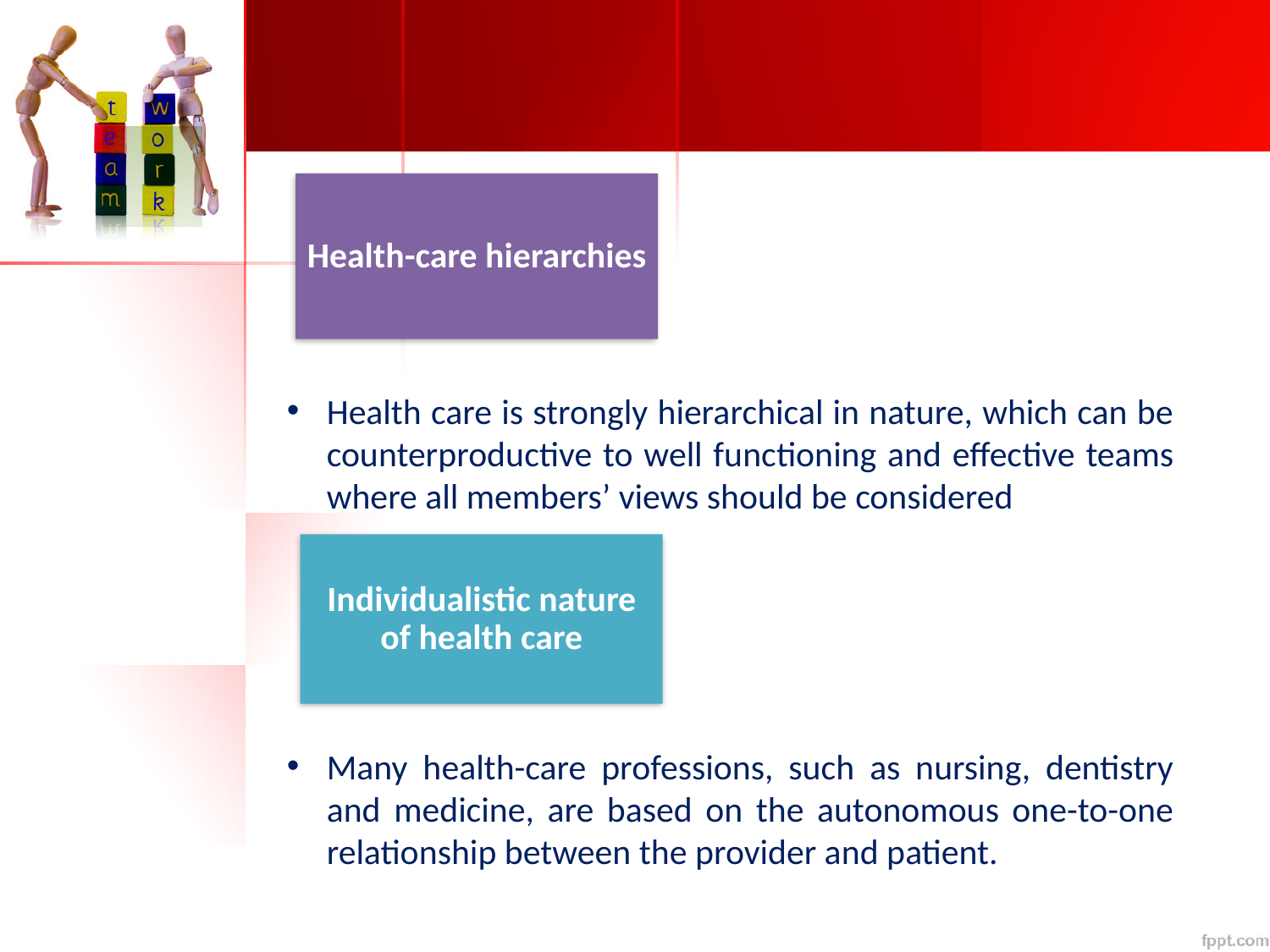

Health-care hierarchies

Health care is strongly hierarchical in nature, which can be counterproductive to well functioning and effective teams where all members’ views should be considered

Many health-care professions, such as nursing, dentistry and medicine, are based on the autonomous one-to-one relationship between the provider and patient.

Individualistic nature of health care